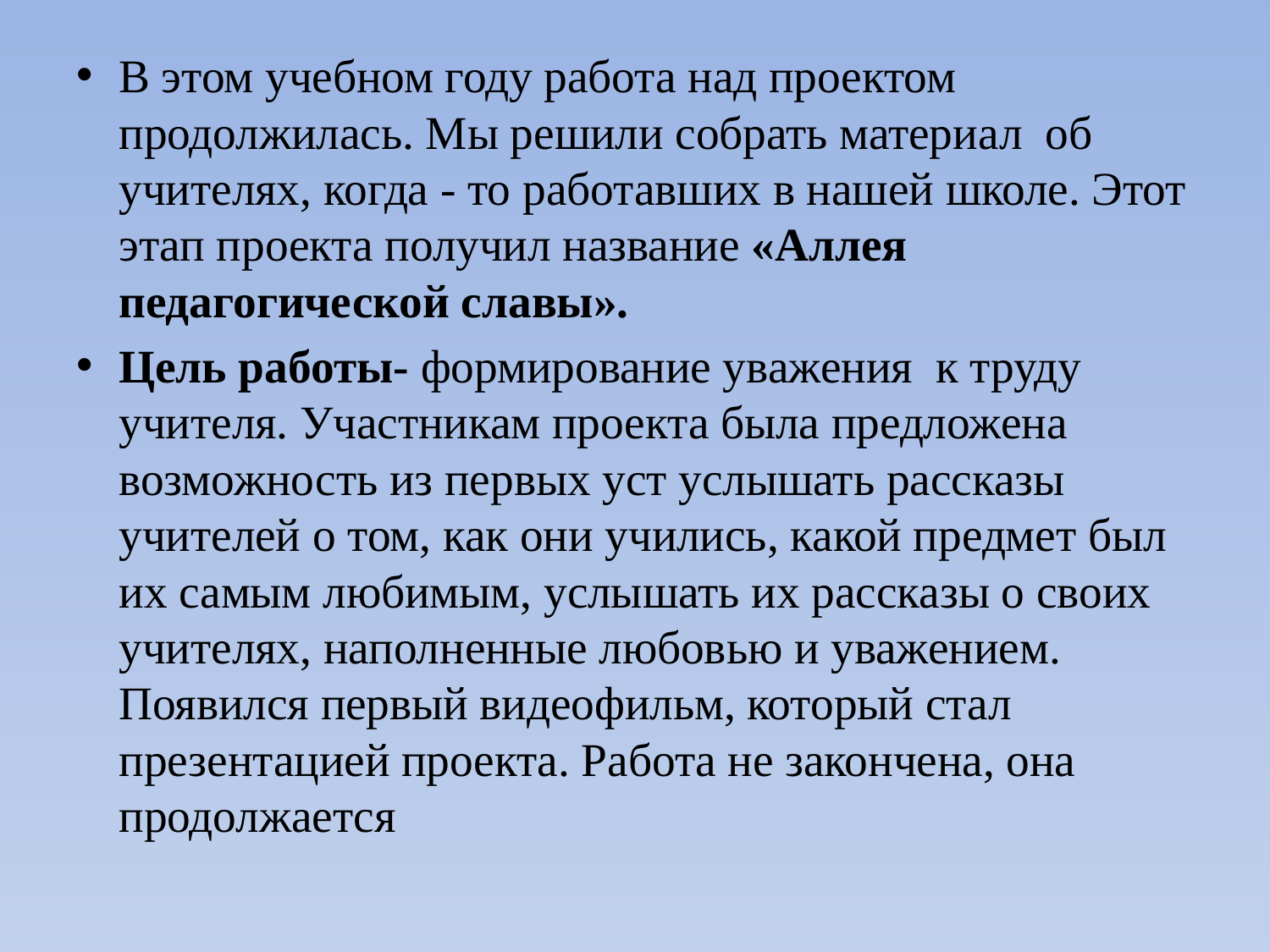

В этом учебном году работа над проектом продолжилась. Мы решили собрать материал  об учителях, когда - то работавших в нашей школе. Этот этап проекта получил название «Аллея педагогической славы».
Цель работы- формирование уважения  к труду учителя. Участникам проекта была предложена возможность из первых уст услышать рассказы учителей о том, как они учились, какой предмет был их самым любимым, услышать их рассказы о своих учителях, наполненные любовью и уважением. Появился первый видеофильм, который стал презентацией проекта. Работа не закончена, она продолжается